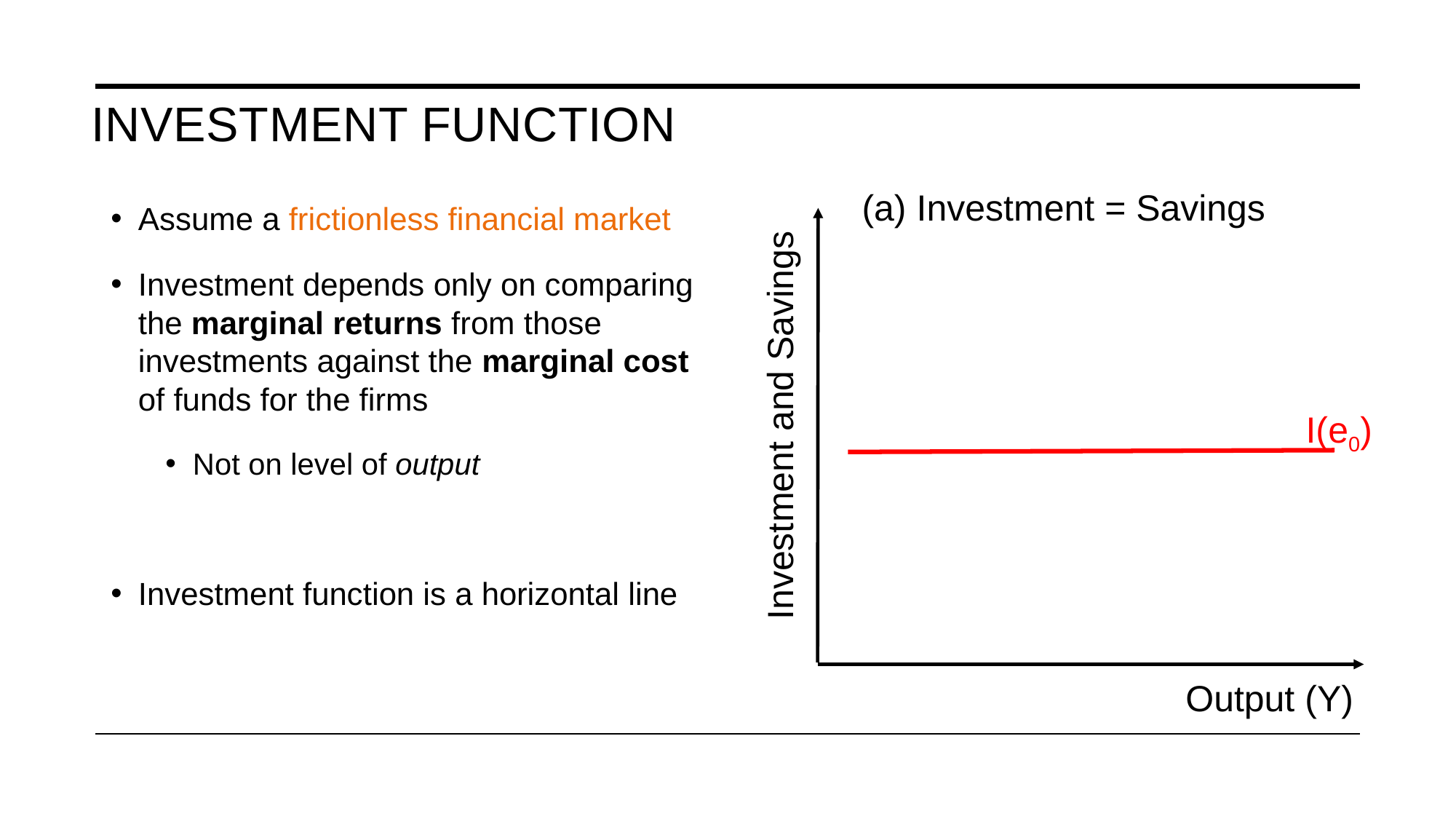

# Investment function
(a) Investment = Savings
Assume a frictionless financial market
Investment depends only on comparing the marginal returns from those investments against the marginal cost of funds for the firms
Not on level of output

Investment function is a horizontal line

I(e0)
Investment and Savings

Output (Y)